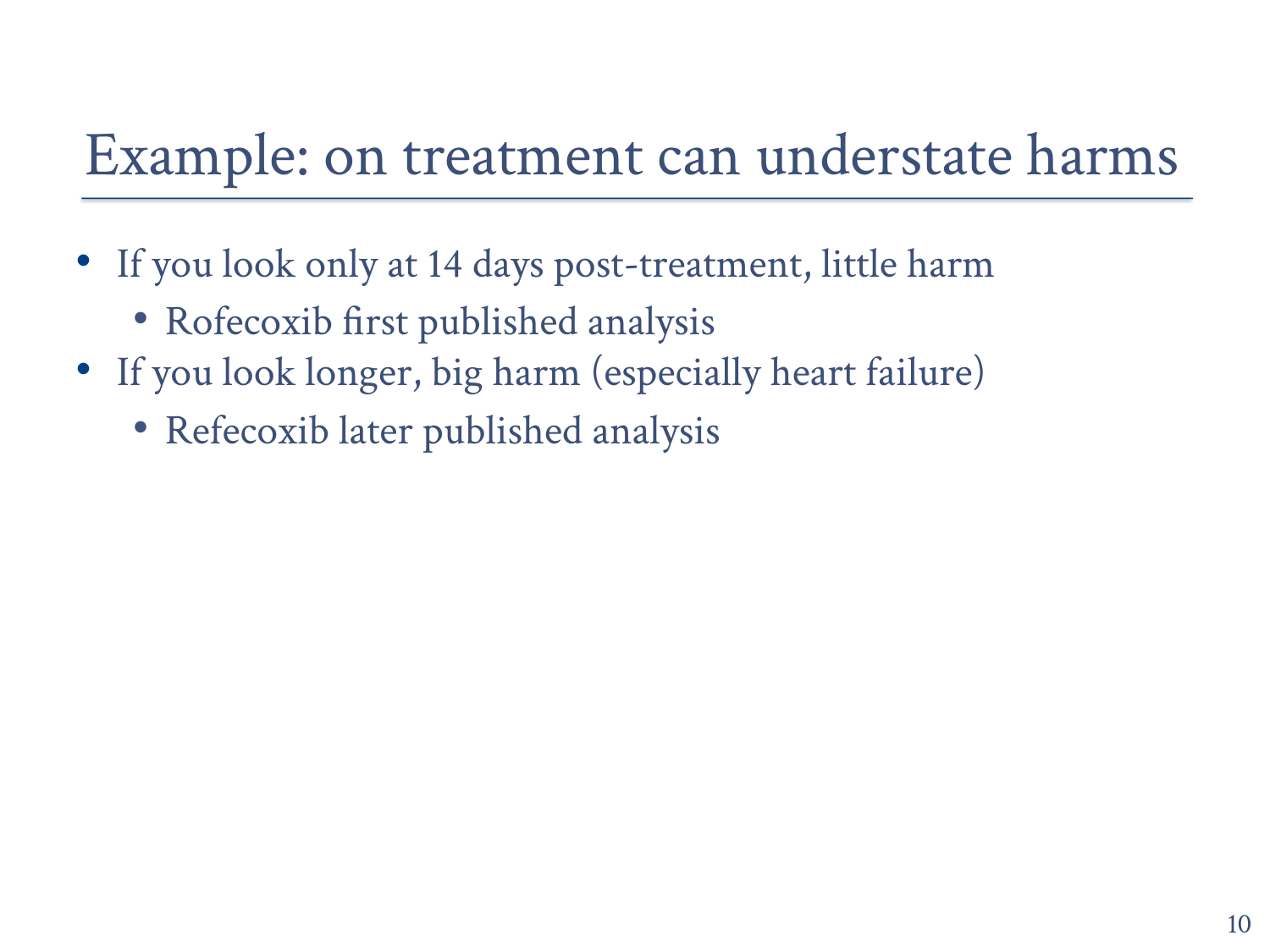

# Example: on treatment can understate harms
If you look only at 14 days post-treatment, little harm
Rofecoxib first published analysis
If you look longer, big harm (especially heart failure)
Refecoxib later published analysis
10